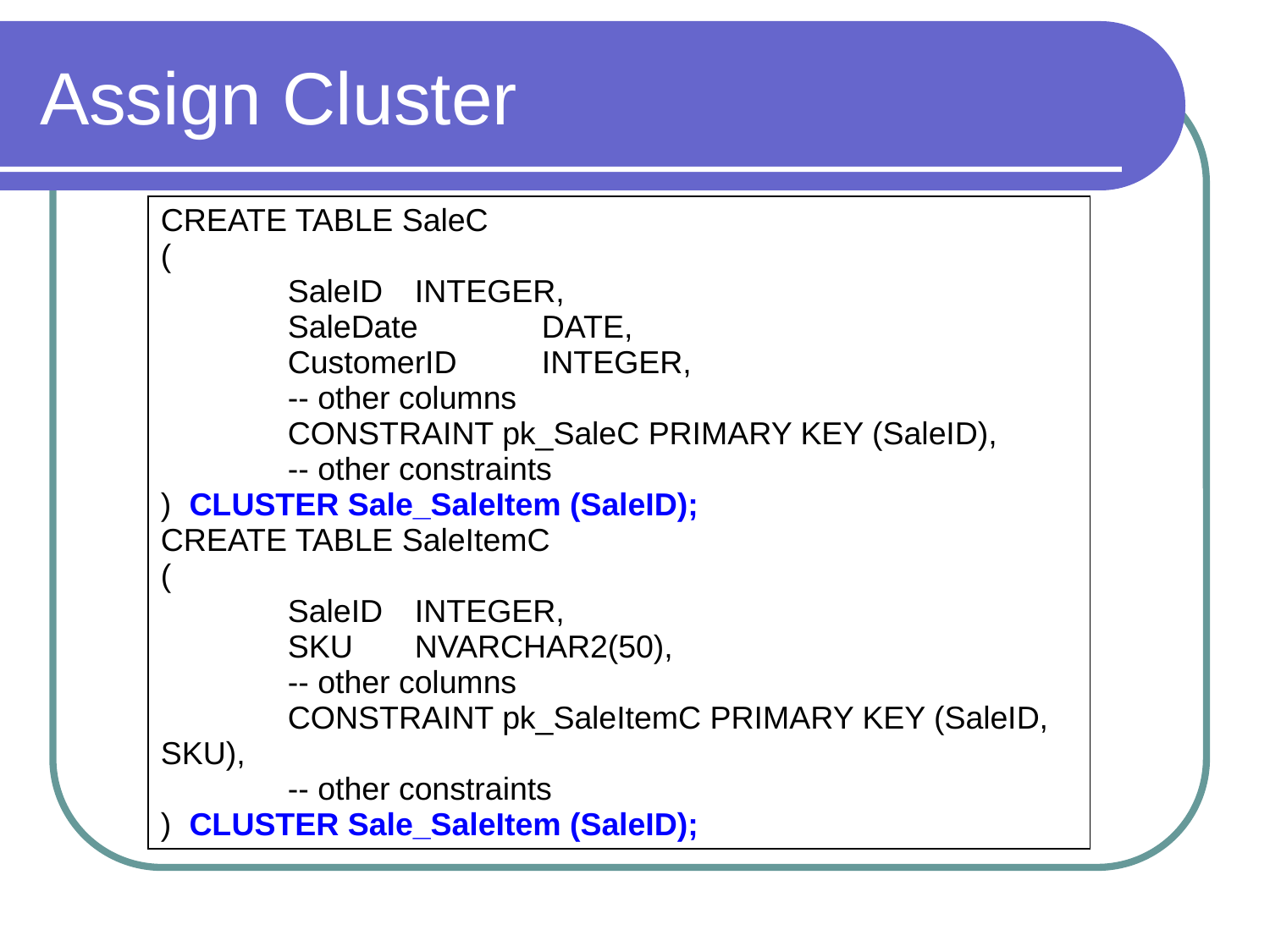

# Assign Cluster
| CREATE TABLE SaleC ( SaleID INTEGER, SaleDate DATE, CustomerID INTEGER, -- other columns CONSTRAINT pk\_SaleC PRIMARY KEY (SaleID), -- other constraints ) CLUSTER Sale\_SaleItem (SaleID); CREATE TABLE SaleItemC ( SaleID INTEGER, SKU NVARCHAR2(50), -- other columns CONSTRAINT pk\_SaleItemC PRIMARY KEY (SaleID, SKU), -- other constraints ) CLUSTER Sale\_SaleItem (SaleID); |
| --- |